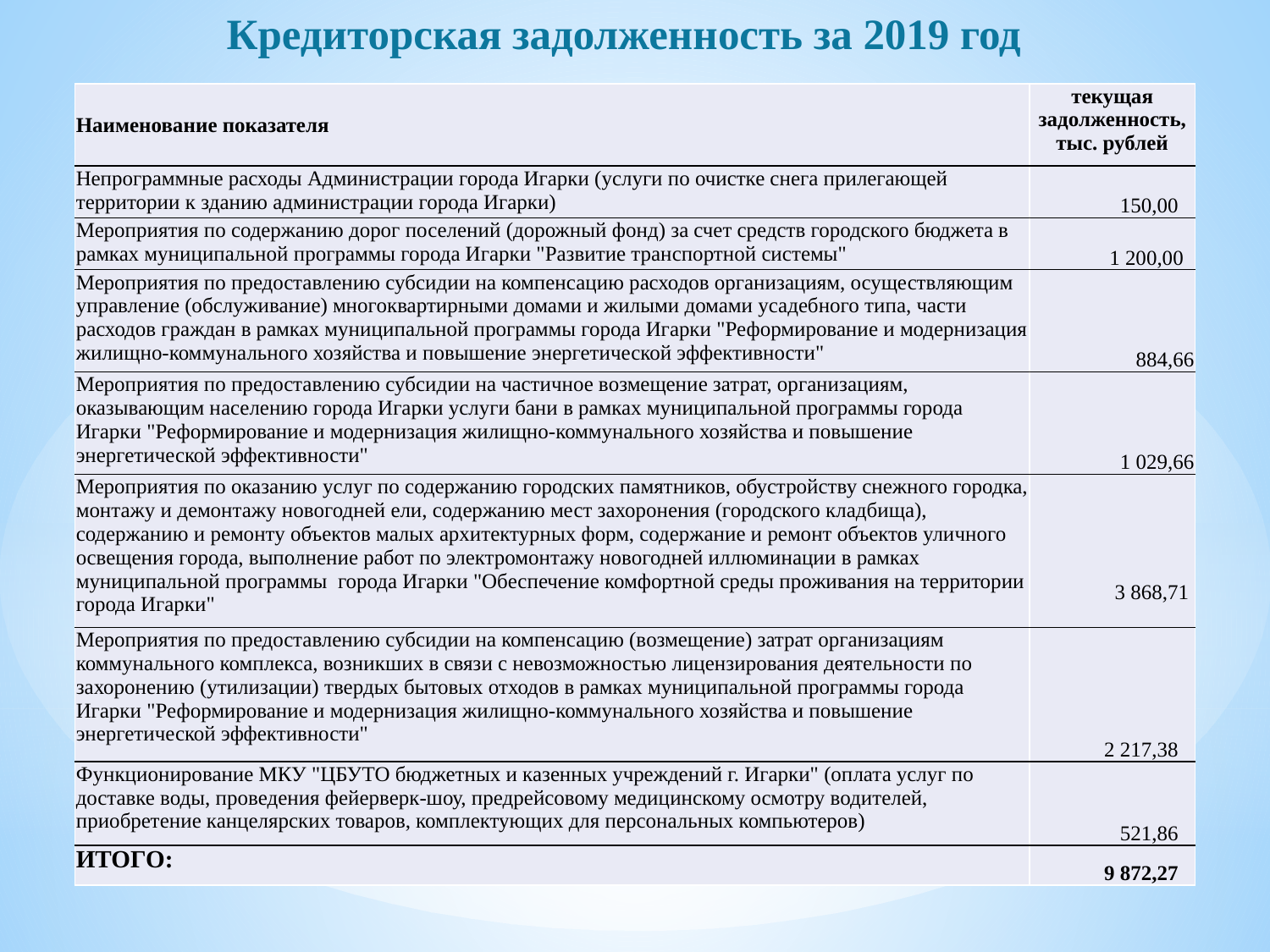

Кредиторская задолженность за 2019 год
| Наименование показателя | текущая задолженность, тыс. рублей |
| --- | --- |
| Непрограммные расходы Администрации города Игарки (услуги по очистке снега прилегающей территории к зданию администрации города Игарки) | 150,00 |
| Мероприятия по содержанию дорог поселений (дорожный фонд) за счет средств городского бюджета в рамках муниципальной программы города Игарки "Развитие транспортной системы" | 1 200,00 |
| Мероприятия по предоставлению субсидии на компенсацию расходов организациям, осуществляющим управление (обслуживание) многоквартирными домами и жилыми домами усадебного типа, части расходов граждан в рамках муниципальной программы города Игарки "Реформирование и модернизация жилищно-коммунального хозяйства и повышение энергетической эффективности" | 884,66 |
| Мероприятия по предоставлению субсидии на частичное возмещение затрат, организациям, оказывающим населению города Игарки услуги бани в рамках муниципальной программы города Игарки "Реформирование и модернизация жилищно-коммунального хозяйства и повышение энергетической эффективности" | 1 029,66 |
| Мероприятия по оказанию услуг по содержанию городских памятников, обустройству снежного городка, монтажу и демонтажу новогодней ели, содержанию мест захоронения (городского кладбища), содержанию и ремонту объектов малых архитектурных форм, содержание и ремонт объектов уличного освещения города, выполнение работ по электромонтажу новогодней иллюминации в рамках муниципальной программы города Игарки "Обеспечение комфортной среды проживания на территории города Игарки" | 3 868,71 |
| Мероприятия по предоставлению субсидии на компенсацию (возмещение) затрат организациям коммунального комплекса, возникших в связи с невозможностью лицензирования деятельности по захоронению (утилизации) твердых бытовых отходов в рамках муниципальной программы города Игарки "Реформирование и модернизация жилищно-коммунального хозяйства и повышение энергетической эффективности" | 2 217,38 |
| Функционирование МКУ "ЦБУТО бюджетных и казенных учреждений г. Игарки" (оплата услуг по доставке воды, проведения фейерверк-шоу, предрейсовому медицинскому осмотру водителей, приобретение канцелярских товаров, комплектующих для персональных компьютеров) | 521,86 |
| ИТОГО: | 9 872,27 |